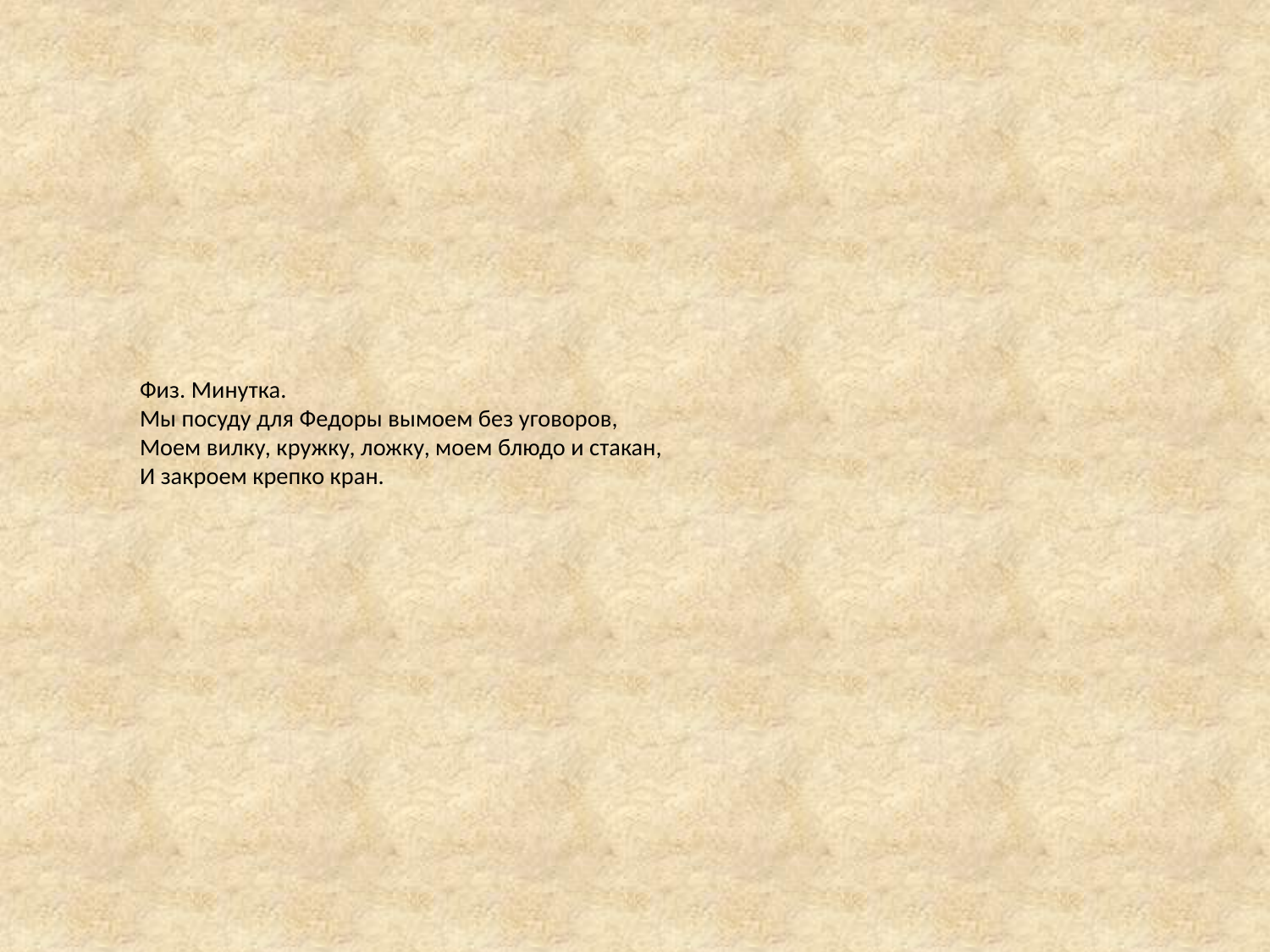

# Физ. Минутка. Мы посуду для Федоры вымоем без уговоров, Моем вилку, кружку, ложку, моем блюдо и стакан, И закроем крепко кран.